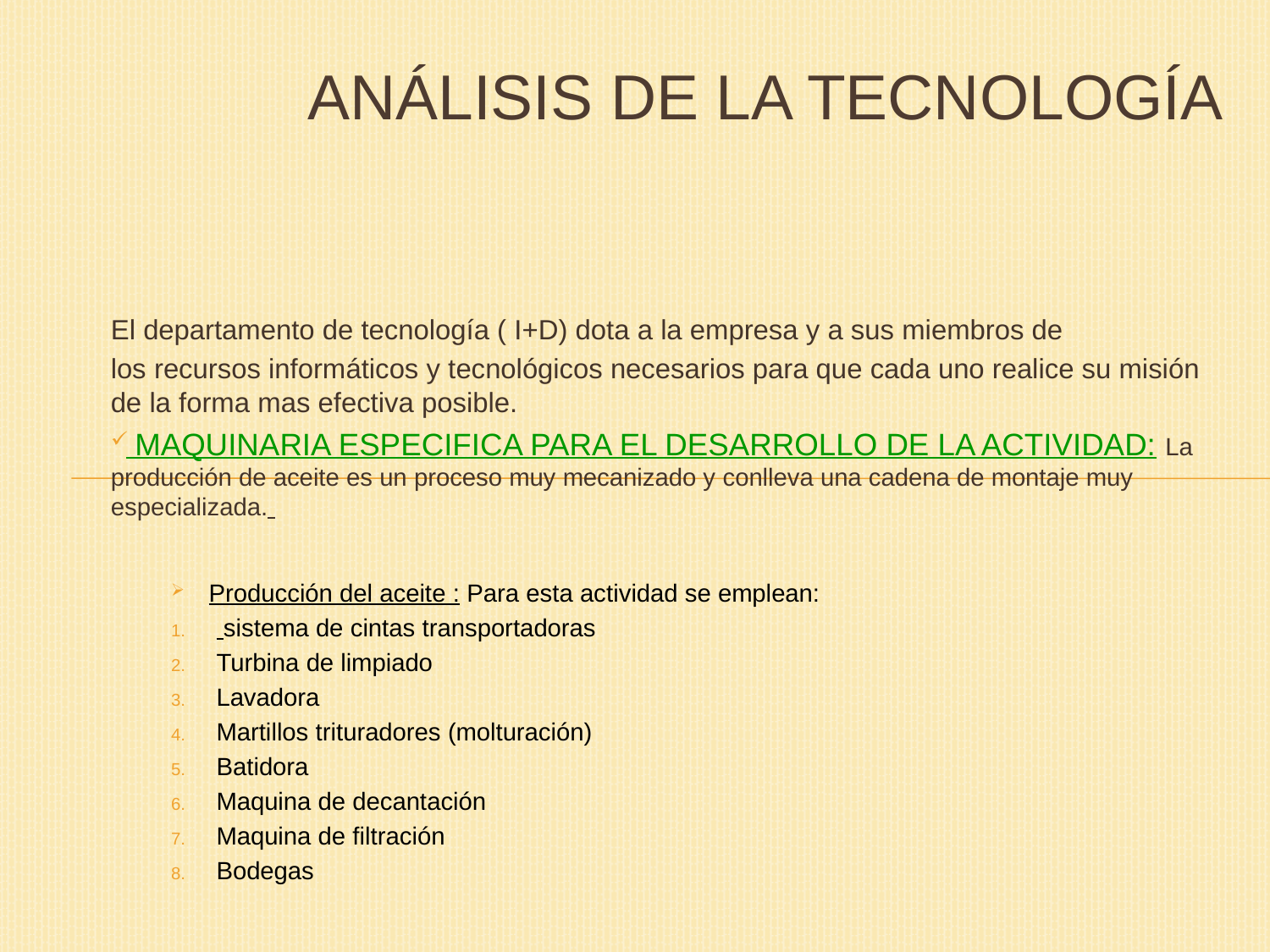

# Análisis de la tecnología

El departamento de tecnología ( I+D) dota a la empresa y a sus miembros de
los recursos informáticos y tecnológicos necesarios para que cada uno realice su misión de la forma mas efectiva posible.
 MAQUINARIA ESPECIFICA PARA EL DESARROLLO DE LA ACTIVIDAD: La producción de aceite es un proceso muy mecanizado y conlleva una cadena de montaje muy especializada.

Producción del aceite : Para esta actividad se emplean:
 sistema de cintas transportadoras
Turbina de limpiado
Lavadora
Martillos trituradores (molturación)
Batidora
Maquina de decantación
Maquina de filtración
Bodegas